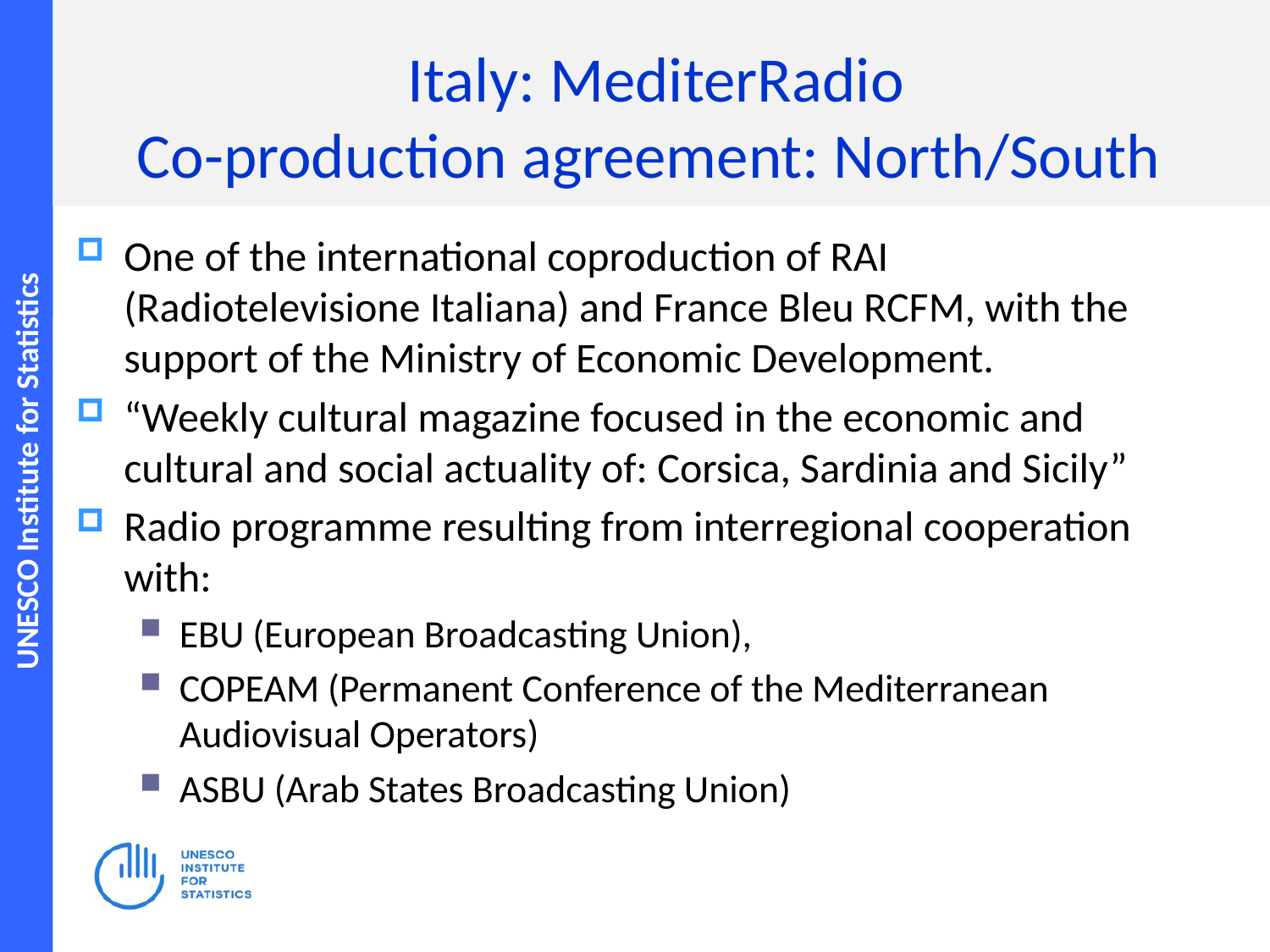

# Italy: MediterRadio Co-production agreement: North/South
One of the international coproduction of RAI (Radiotelevisione Italiana) and France Bleu RCFM, with the support of the Ministry of Economic Development.
“Weekly cultural magazine focused in the economic and cultural and social actuality of: Corsica, Sardinia and Sicily”
Radio programme resulting from interregional cooperation with:
EBU (European Broadcasting Union),
COPEAM (Permanent Conference of the Mediterranean Audiovisual Operators)
ASBU (Arab States Broadcasting Union)